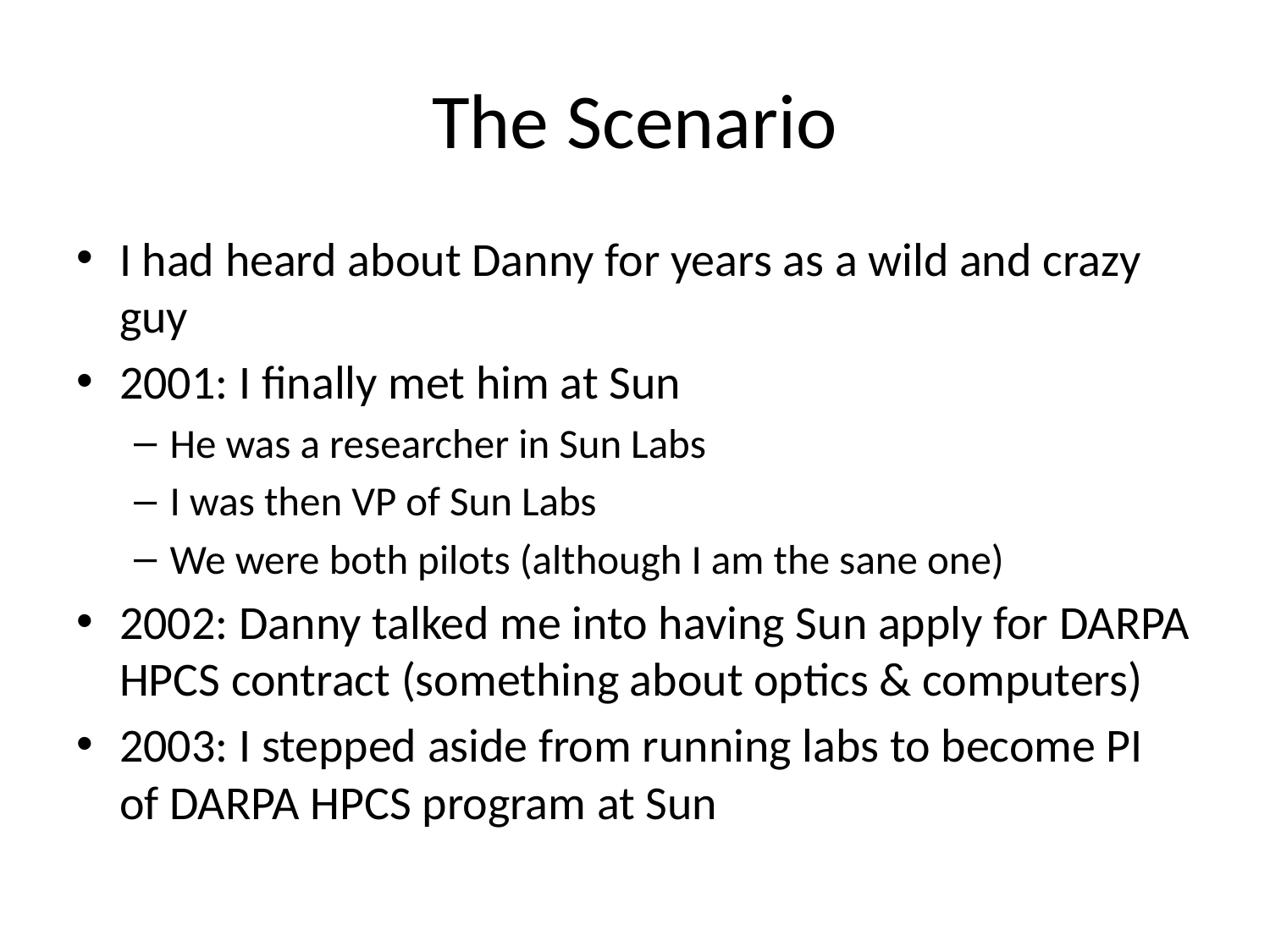

# The Scenario
I had heard about Danny for years as a wild and crazy guy
2001: I finally met him at Sun
He was a researcher in Sun Labs
I was then VP of Sun Labs
We were both pilots (although I am the sane one)
2002: Danny talked me into having Sun apply for DARPA HPCS contract (something about optics & computers)
2003: I stepped aside from running labs to become PI of DARPA HPCS program at Sun